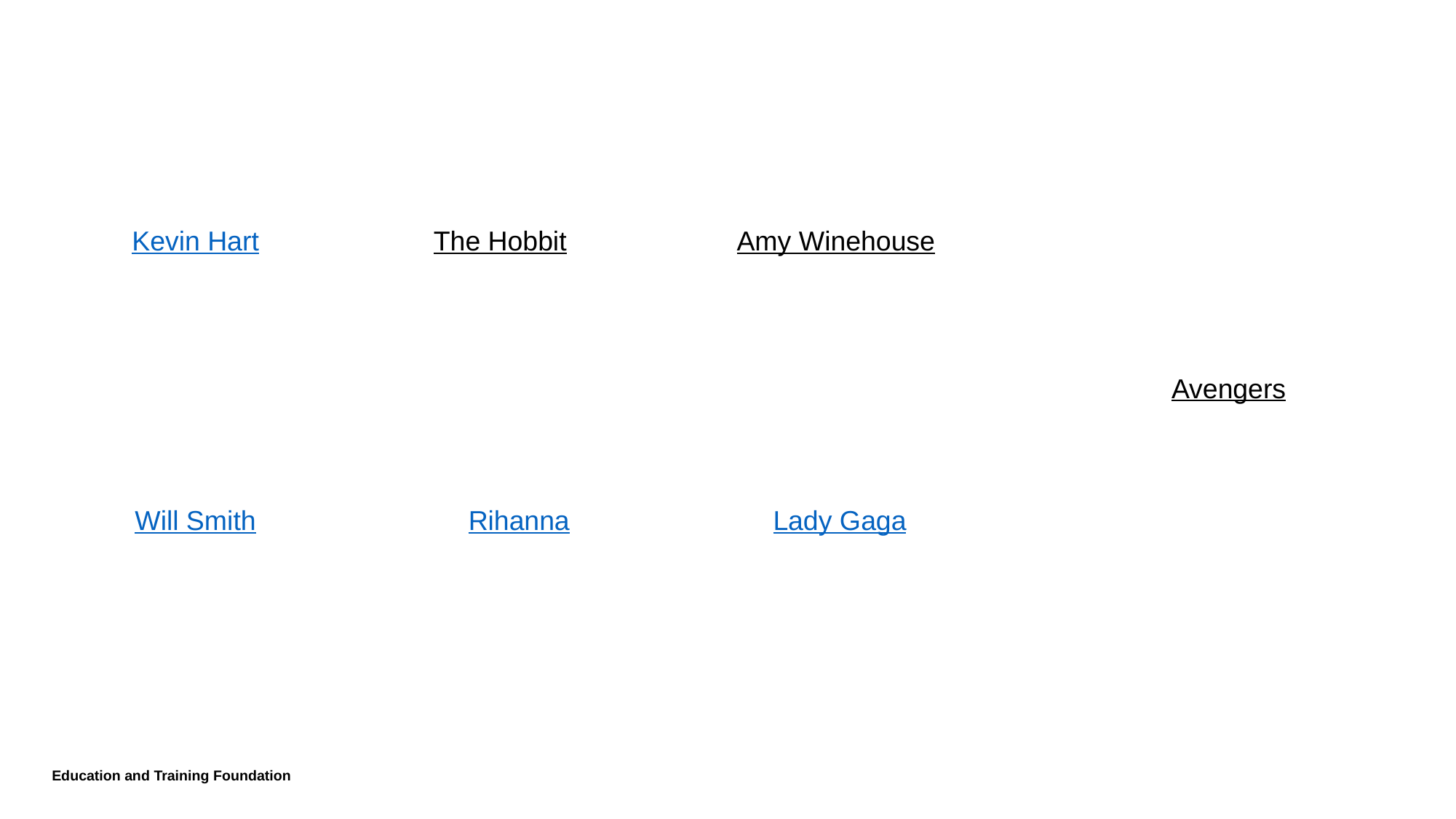

Kevin Hart
The Hobbit
Amy Winehouse
Avengers
Will Smith
Rihanna
Lady Gaga
Education and Training Foundation